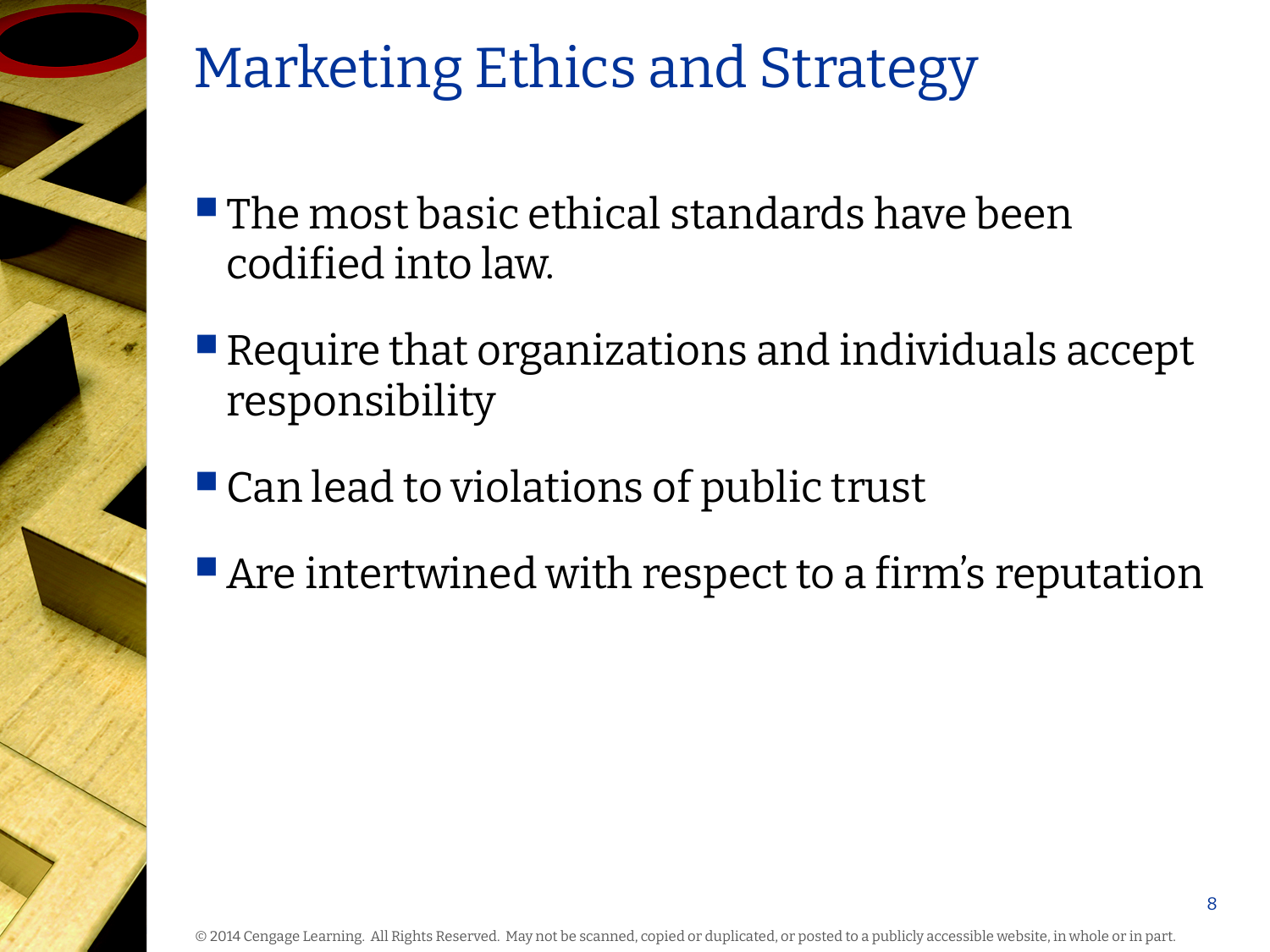

# Marketing Ethics and Strategy
The most basic ethical standards have been codified into law.
Require that organizations and individuals accept responsibility
Can lead to violations of public trust
Are intertwined with respect to a firm’s reputation

8